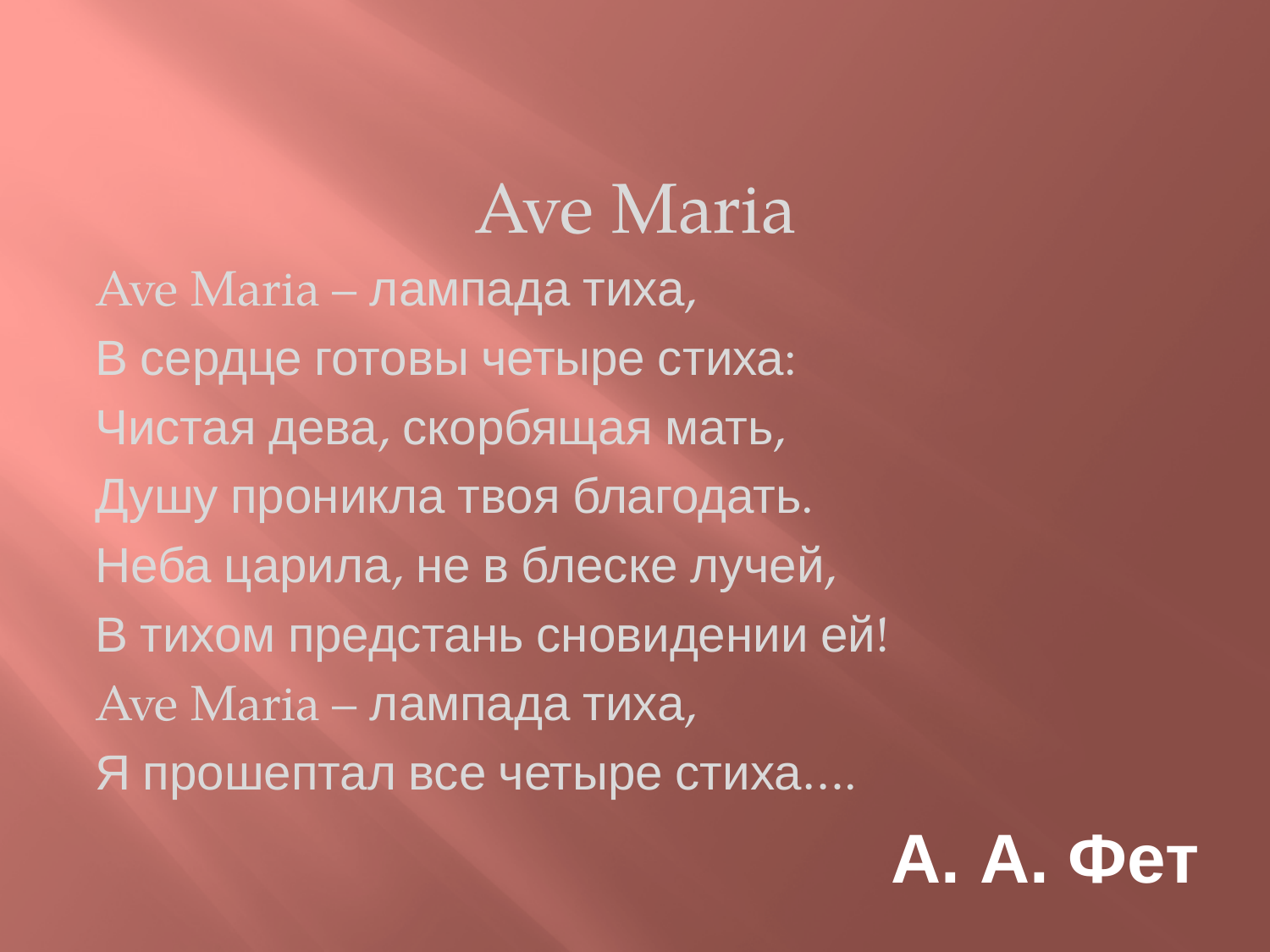

Ave Maria
Ave Maria – лампада тиха,
В сердце готовы четыре стиха:
Чистая дева, скорбящая мать,
Душу проникла твоя благодать.
Неба царила, не в блеске лучей,
В тихом предстань сновидении ей!
Ave Maria – лампада тиха,
Я прошептал все четыре стиха….
# А. А. Фет